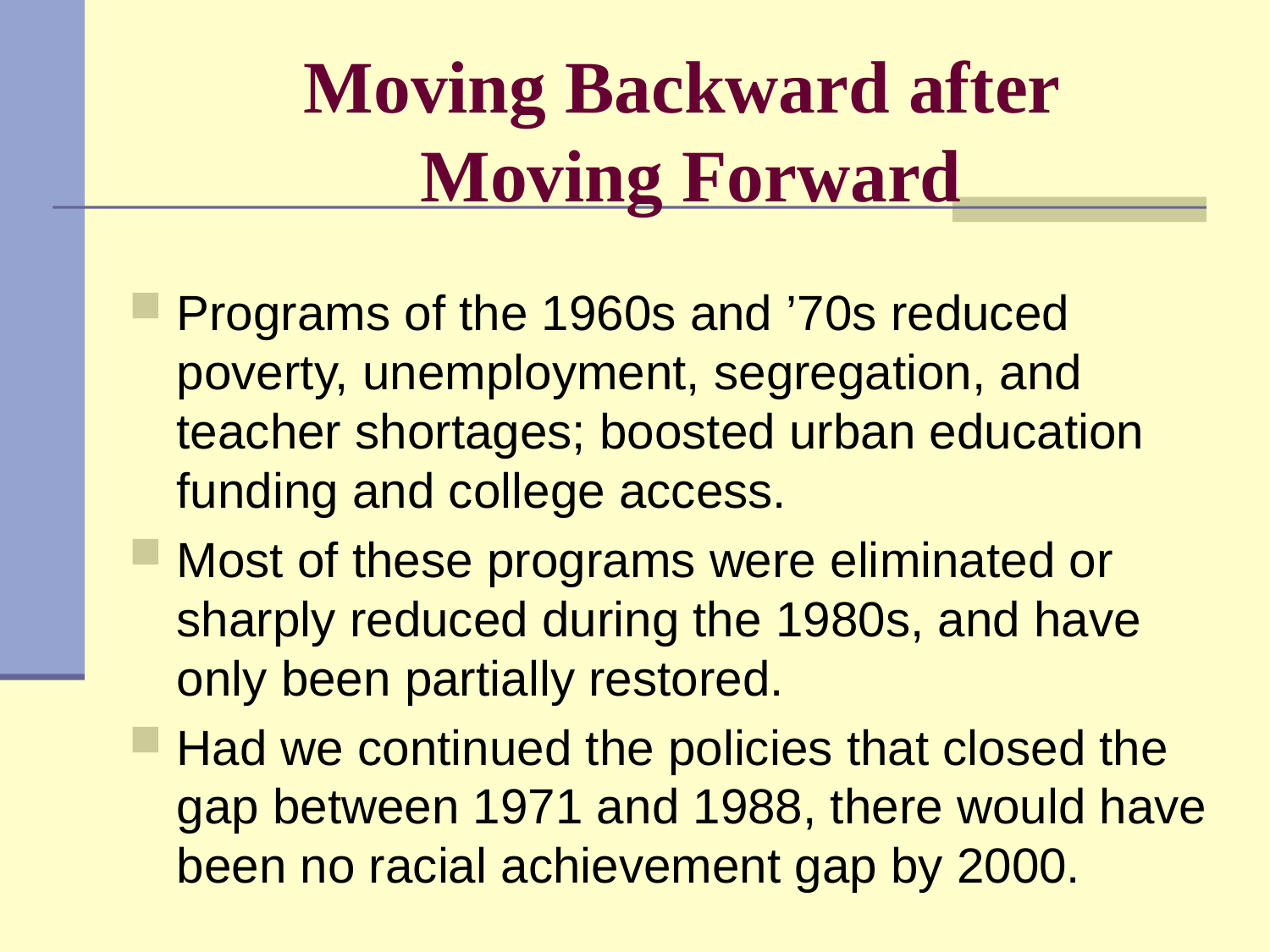

# Moving Backward after Moving Forward
Programs of the 1960s and ’70s reduced poverty, unemployment, segregation, and teacher shortages; boosted urban education funding and college access.
Most of these programs were eliminated or sharply reduced during the 1980s, and have only been partially restored.
Had we continued the policies that closed the gap between 1971 and 1988, there would have been no racial achievement gap by 2000.